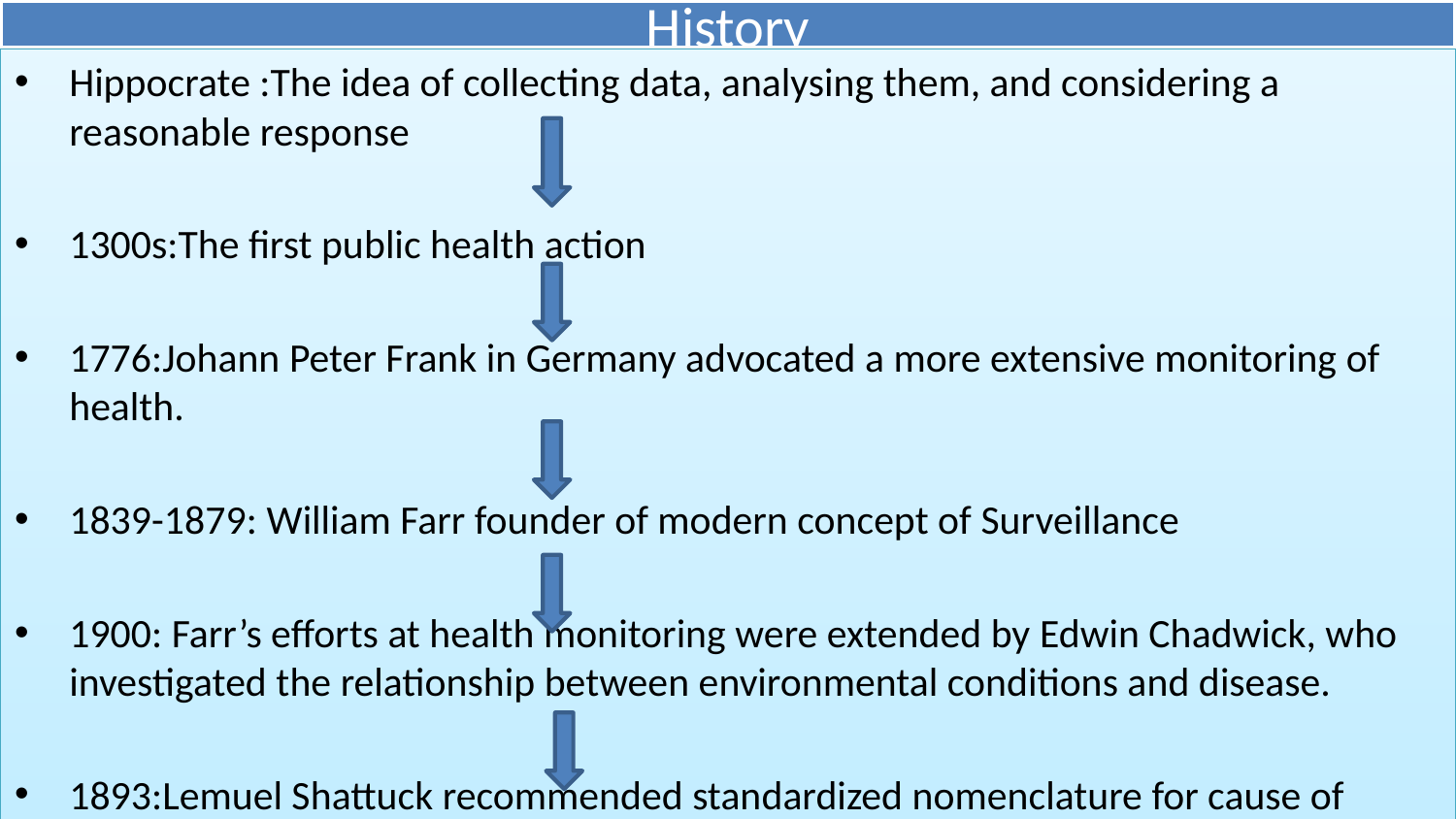

# History
Hippocrate :The idea of collecting data, analysing them, and considering a reasonable response

1300s:The first public health action

1776:Johann Peter Frank in Germany advocated a more extensive monitoring of health.

1839-1879: William Farr founder of modern concept of Surveillance

1900: Farr’s efforts at health monitoring were extended by Edwin Chadwick, who investigated the relationship between environmental conditions and disease.

1893:Lemuel Shattuck recommended standardized nomenclature for cause of disease and death.

3